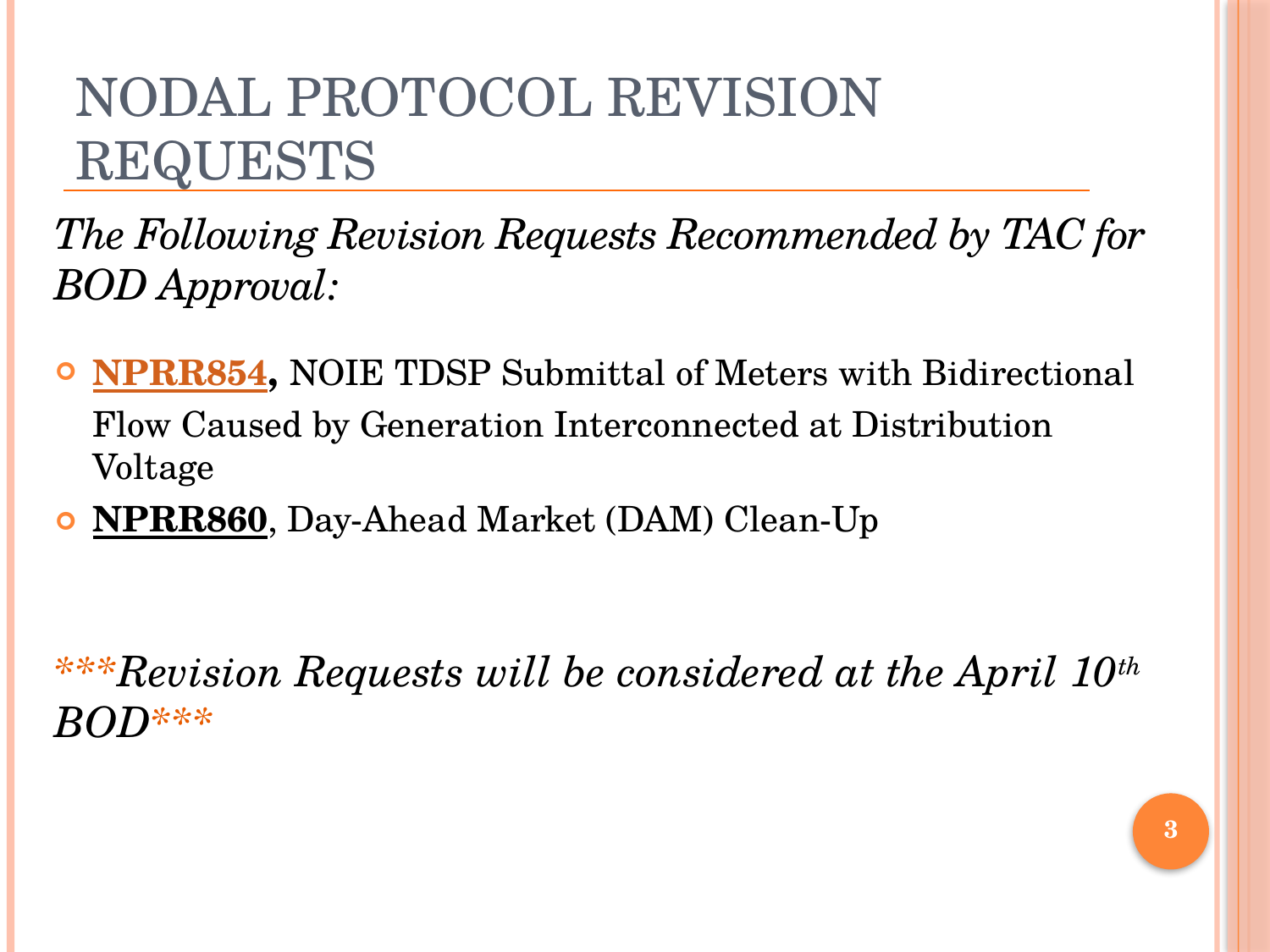

# Nodal Protocol Revision Requests
The Following Revision Requests Recommended by TAC for BOD Approval:

NPRR854, NOIE TDSP Submittal of Meters with Bidirectional Flow Caused by Generation Interconnected at Distribution Voltage
NPRR860, Day-Ahead Market (DAM) Clean-Up

***Revision Requests will be considered at the April 10th BOD***

3